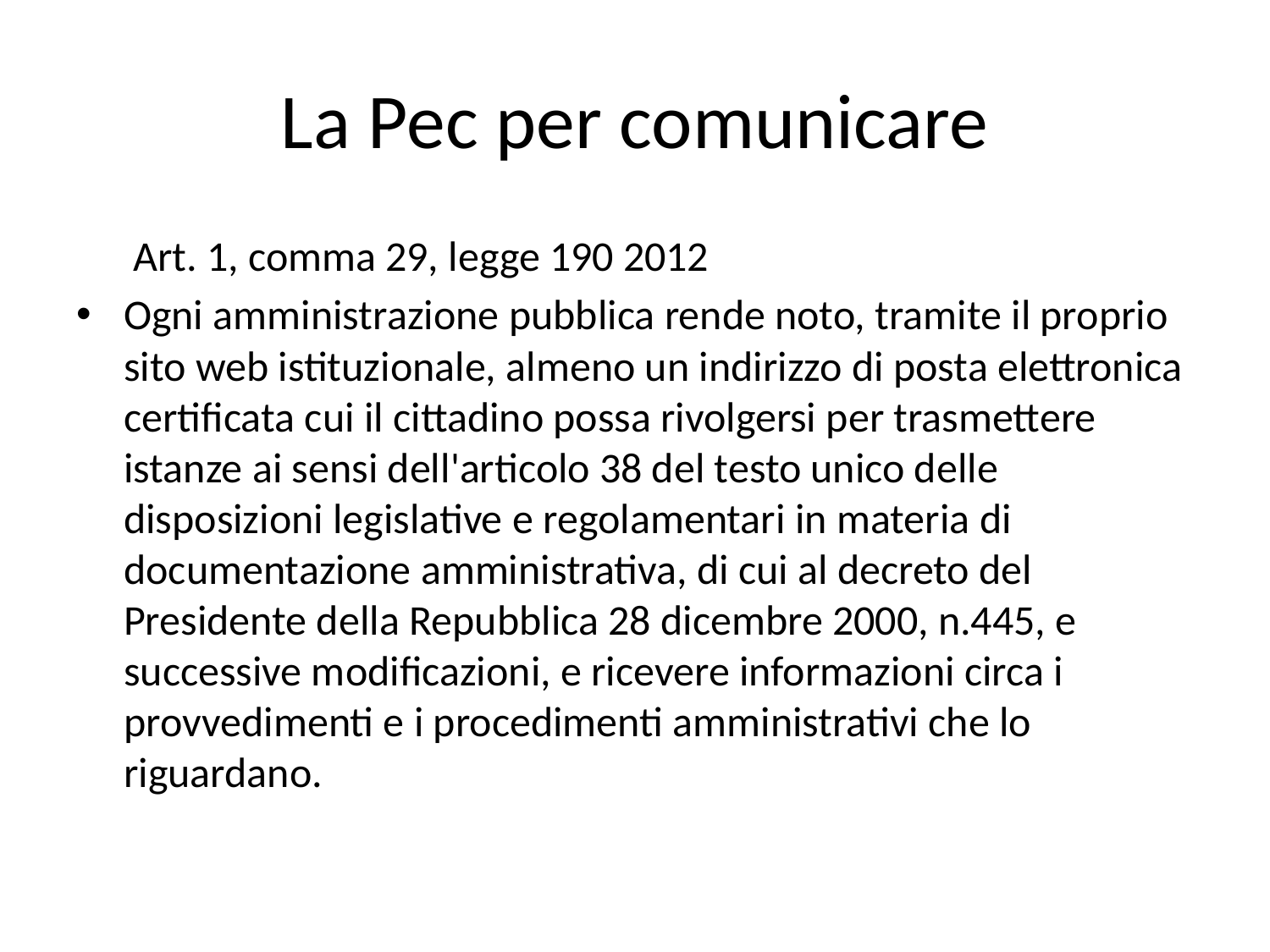

# La Pec per comunicare
      Art. 1, comma 29, legge 190 2012
Ogni amministrazione pubblica rende noto, tramite il proprio sito web istituzionale, almeno un indirizzo di posta elettronica certificata cui il cittadino possa rivolgersi per trasmettere istanze ai sensi dell'articolo 38 del testo unico delle disposizioni legislative e regolamentari in materia di documentazione amministrativa, di cui al decreto del Presidente della Repubblica 28 dicembre 2000, n.445, e successive modificazioni, e ricevere informazioni circa i provvedimenti e i procedimenti amministrativi che lo riguardano.